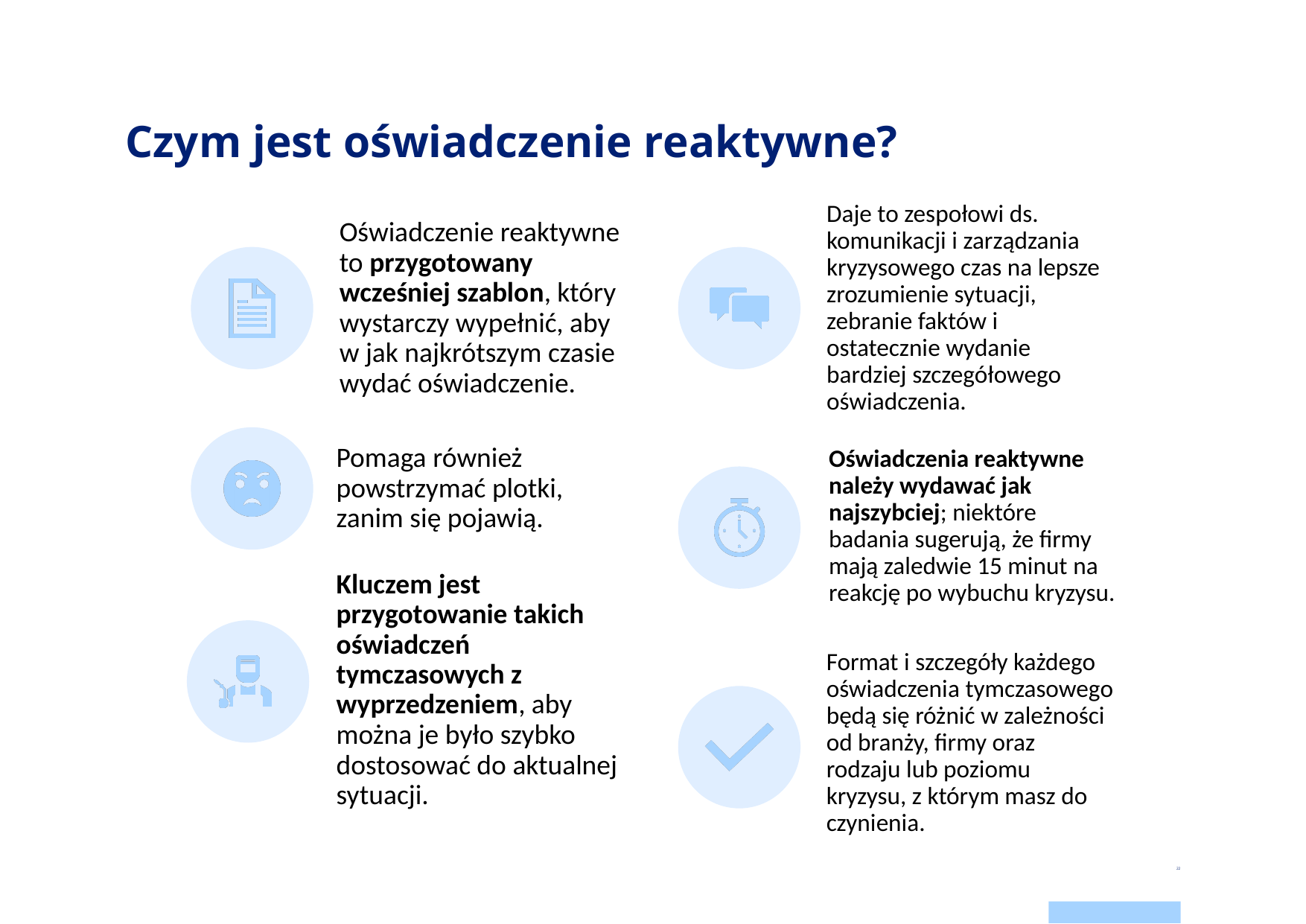

# Czym jest oświadczenie reaktywne?
Oświadczenie reaktywne to przygotowany wcześniej szablon, który wystarczy wypełnić, aby w jak najkrótszym czasie wydać oświadczenie.
Daje to zespołowi ds. komunikacji i zarządzania kryzysowego czas na lepsze zrozumienie sytuacji, zebranie faktów i ostatecznie wydanie bardziej szczegółowego oświadczenia.
Pomaga również powstrzymać plotki, zanim się pojawią.
Oświadczenia reaktywne należy wydawać jak najszybciej; niektóre badania sugerują, że firmy mają zaledwie 15 minut na reakcję po wybuchu kryzysu.
Kluczem jest przygotowanie takich oświadczeń tymczasowych z wyprzedzeniem, aby można je było szybko dostosować do aktualnej sytuacji.
Format i szczegóły każdego oświadczenia tymczasowego będą się różnić w zależności od branży, firmy oraz rodzaju lub poziomu kryzysu, z którym masz do czynienia.
22